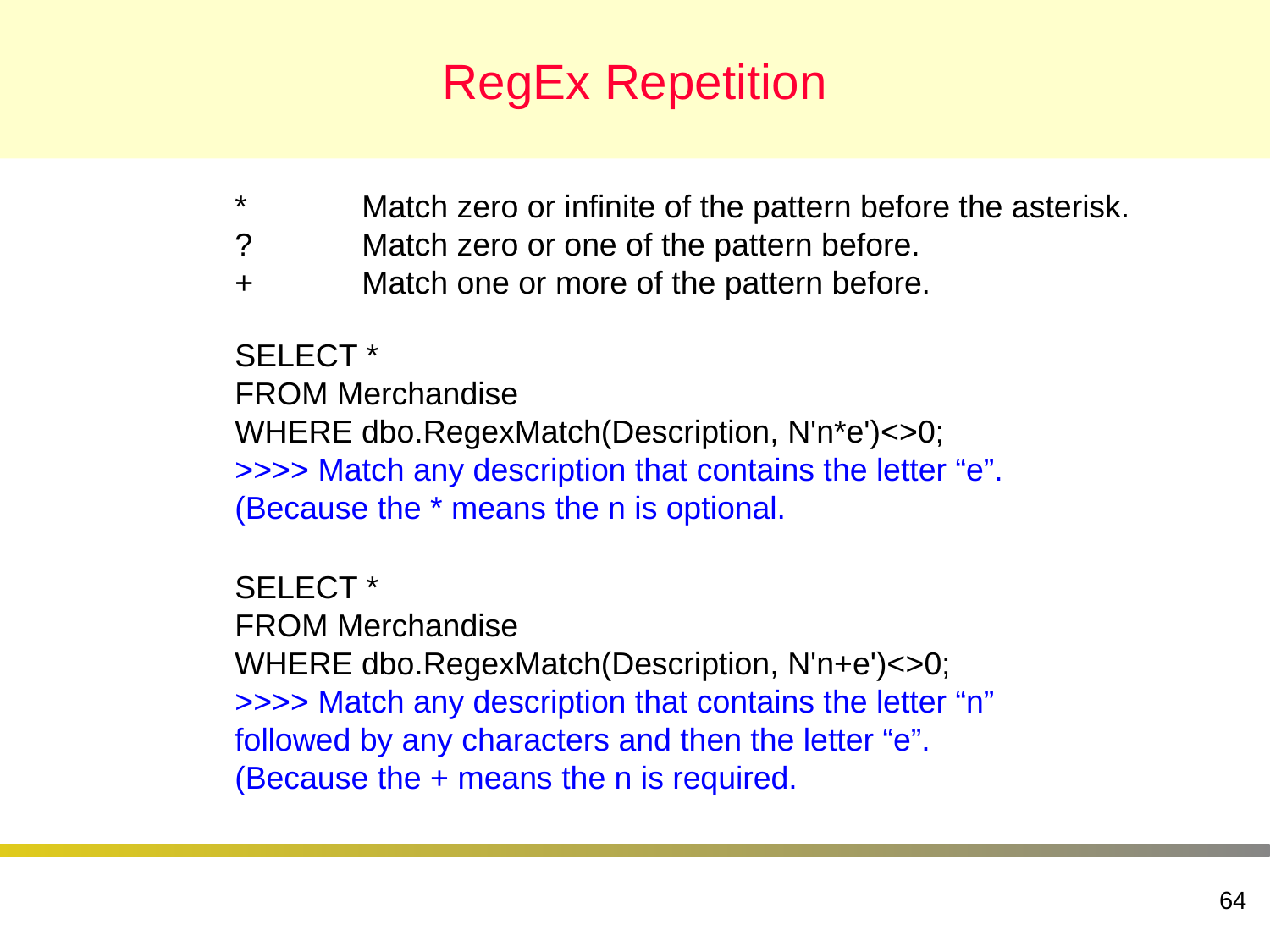

# RegEx Repetition
*	Match zero or infinite of the pattern before the asterisk.
?	Match zero or one of the pattern before.
+	Match one or more of the pattern before.
SELECT *
FROM Merchandise
WHERE dbo.RegexMatch(Description, N'n*e')<>0;
>>>> Match any description that contains the letter “e”.
(Because the * means the n is optional.
SELECT *
FROM Merchandise
WHERE dbo.RegexMatch(Description, N'n+e')<>0;
>>>> Match any description that contains the letter “n” followed by any characters and then the letter “e”.
(Because the + means the n is required.
64